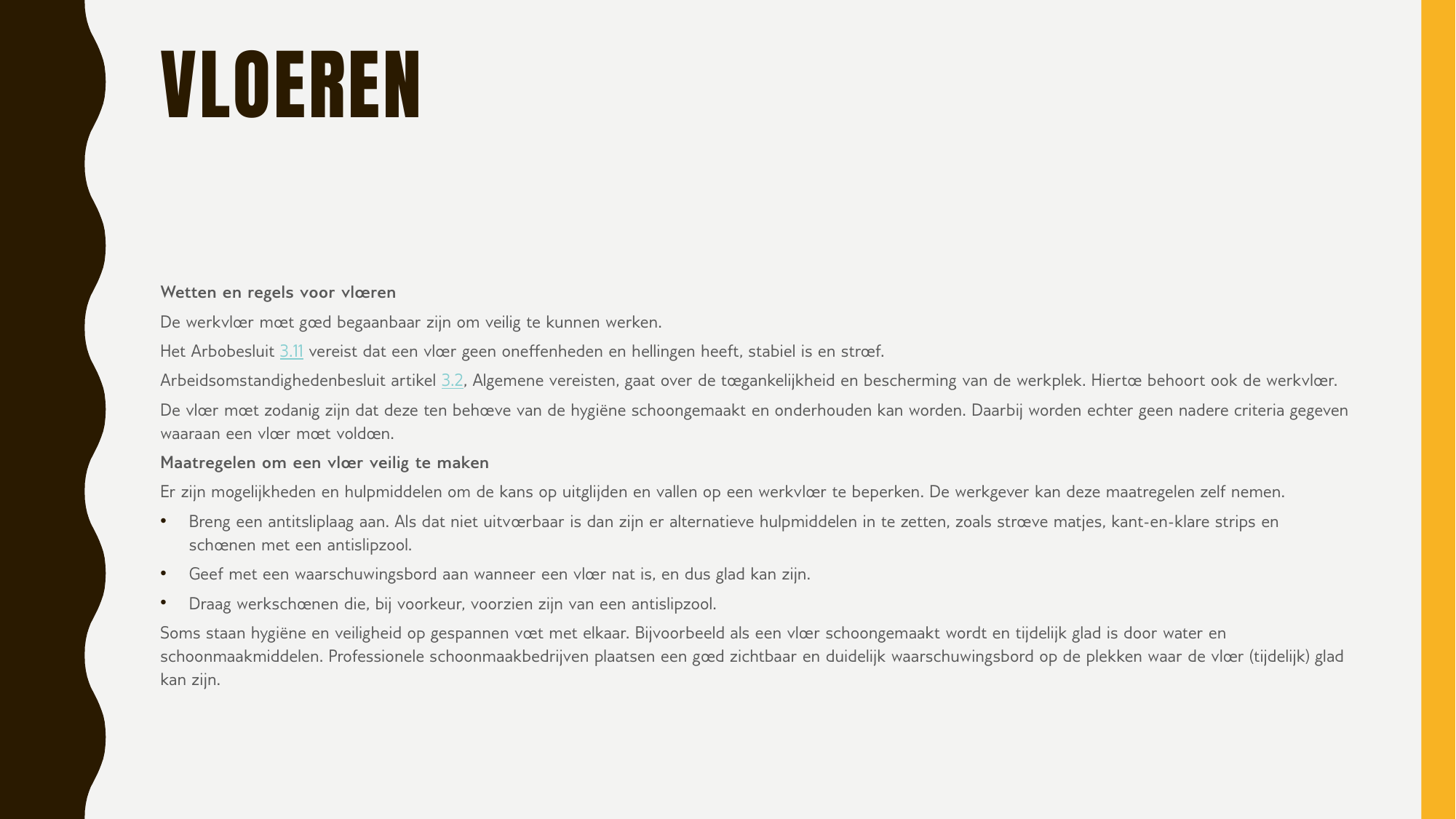

# Vloeren
Wetten en regels voor vloeren
De werkvloer moet goed begaanbaar zijn om veilig te kunnen werken.
Het Arbobesluit 3.11 vereist dat een vloer geen oneffenheden en hellingen heeft, stabiel is en stroef.
Arbeidsomstandighedenbesluit artikel 3.2, Algemene vereisten, gaat over de toegankelijkheid en bescherming van de werkplek. Hiertoe behoort ook de werkvloer.
De vloer moet zodanig zijn dat deze ten behoeve van de hygiëne schoongemaakt en onderhouden kan worden. Daarbij worden echter geen nadere criteria gegeven waaraan een vloer moet voldoen.
Maatregelen om een vloer veilig te maken
Er zijn mogelijkheden en hulpmiddelen om de kans op uitglijden en vallen op een werkvloer te beperken. De werkgever kan deze maatregelen zelf nemen.
Breng een antitsliplaag aan. Als dat niet uitvoerbaar is dan zijn er alternatieve hulpmiddelen in te zetten, zoals stroeve matjes, kant-en-klare strips en schoenen met een antislipzool.
Geef met een waarschuwingsbord aan wanneer een vloer nat is, en dus glad kan zijn.
Draag werkschoenen die, bij voorkeur, voorzien zijn van een antislipzool.
Soms staan hygiëne en veiligheid op gespannen voet met elkaar. Bijvoorbeeld als een vloer schoongemaakt wordt en tijdelijk glad is door water en schoonmaakmiddelen. Professionele schoonmaakbedrijven plaatsen een goed zichtbaar en duidelijk waarschuwingsbord op de plekken waar de vloer (tijdelijk) glad kan zijn.